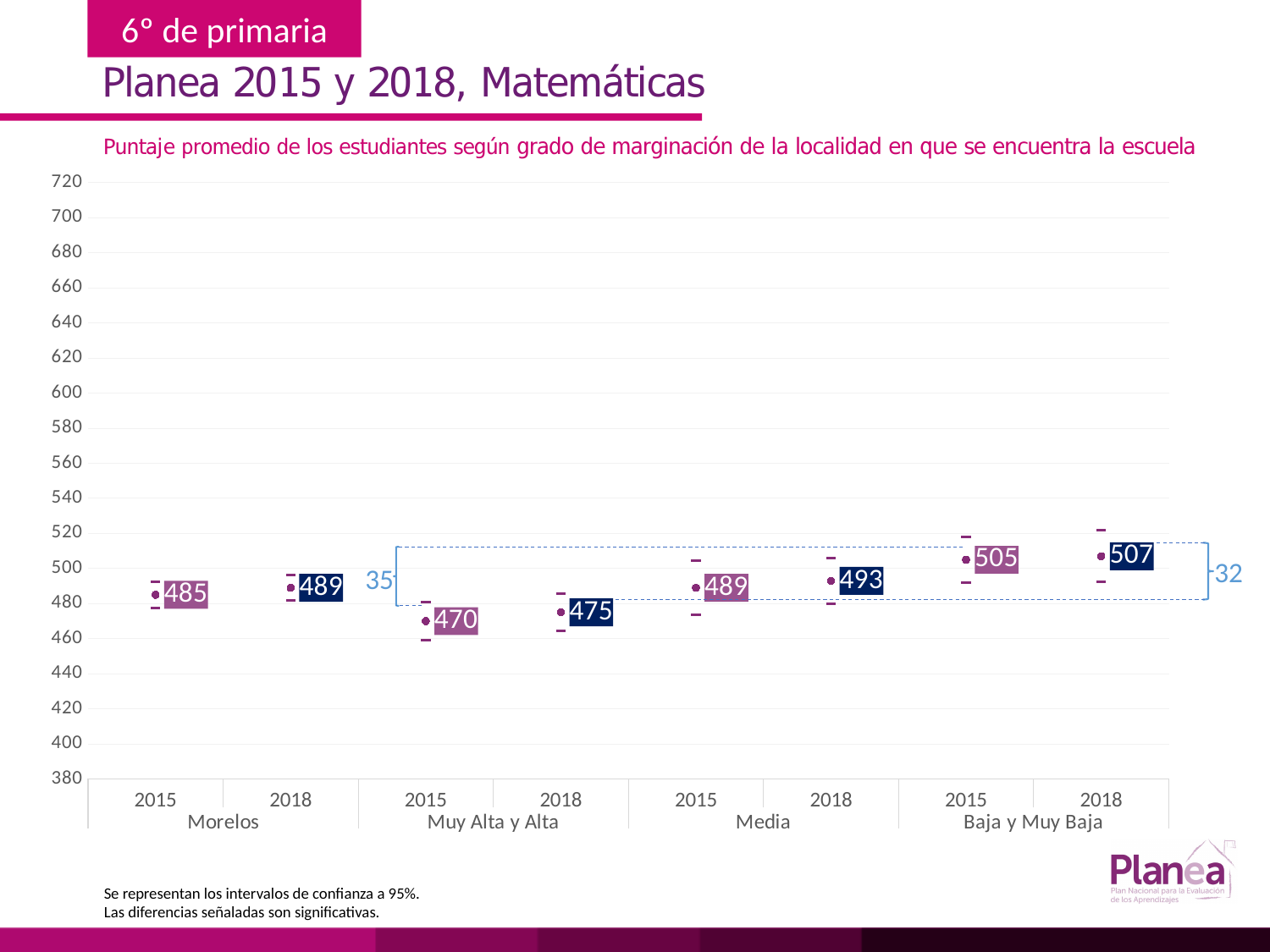

Planea 2015 y 2018, Matemáticas

Puntaje promedio de los estudiantes según grado de marginación de la localidad en que se encuentra la escuela

### Chart

| Category |  |  |  |
|---|---|---|---|
| 2015 | 477.438 | 492.562 | 485.0 |
| 2018 | 481.637 | 496.363 | 489.0 |
| 2015 | 459.055 | 480.945 | 470.0 |
| 2018 | 464.254 | 485.746 | 475.0 |
| 2015 | 473.478 | 504.522 | 489.0 |
| 2018 | 479.866 | 506.134 | 493.0 |
| 2015 | 492.065 | 517.935 | 505.0 |
| 2018 | 492.274 | 521.726 | 507.0 |
32

35
Se representan los intervalos de confianza a 95%.
Las diferencias señaladas son significativas.